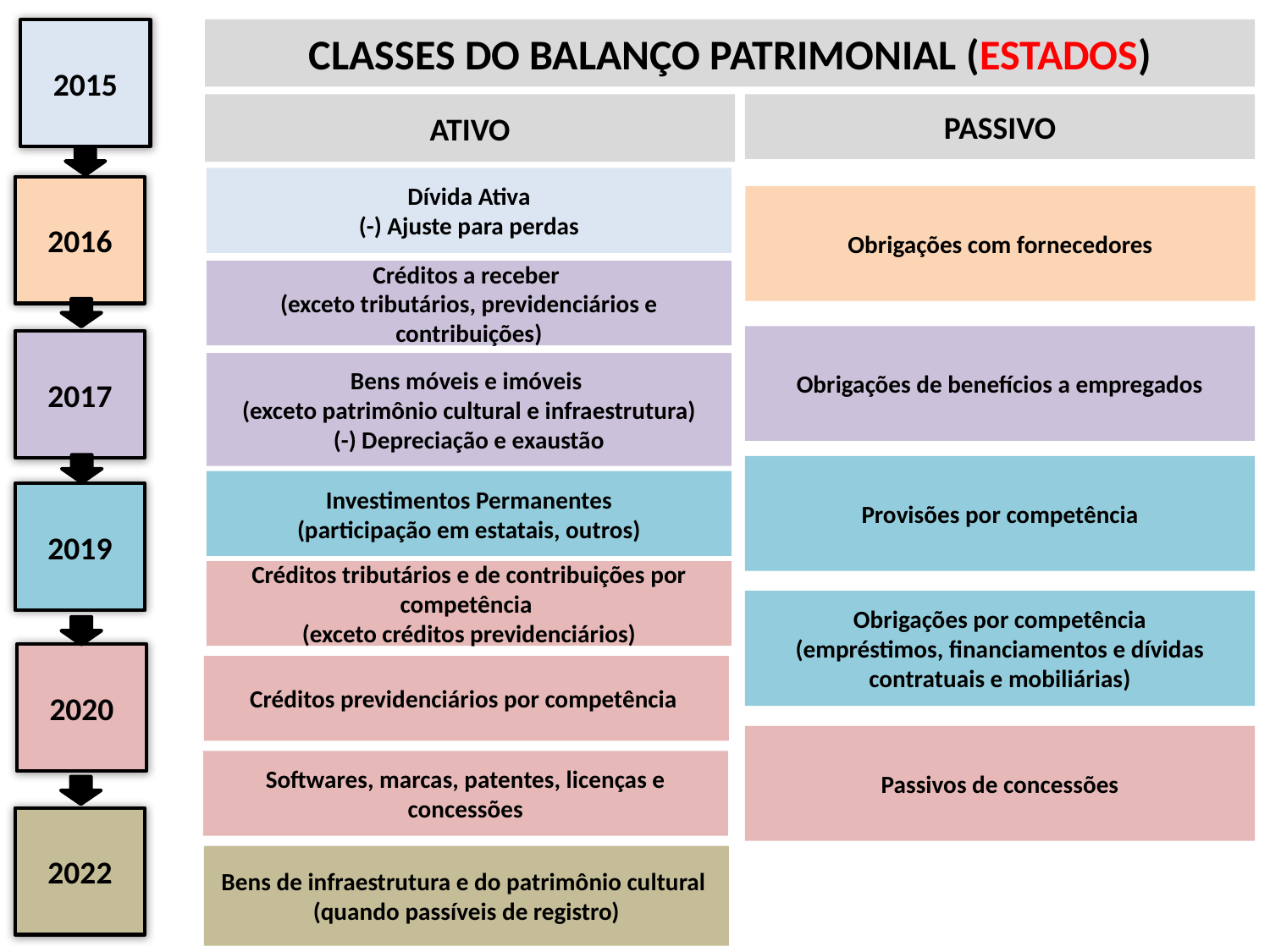

CLASSES DO BALANÇO PATRIMONIAL (ESTADOS)

2015

ATIVO
PASSIVO

Dívida Ativa
(-) Ajuste para perdas

2016

Obrigações com fornecedores
Créditos a receber
(exceto tributários, previdenciários e contribuições)

Obrigações de benefícios a empregados

2017

Bens móveis e imóveis
(exceto patrimônio cultural e infraestrutura)
(-) Depreciação e exaustão

Provisões por competência
Investimentos Permanentes
(participação em estatais, outros)

2019

Créditos tributários e de contribuições por competência
(exceto créditos previdenciários)
Obrigações por competência
(empréstimos, financiamentos e dívidas contratuais e mobiliárias)

2020

Créditos previdenciários por competência
Passivos de concessões
Softwares, marcas, patentes, licenças e concessões

2022

Bens de infraestrutura e do patrimônio cultural
(quando passíveis de registro)